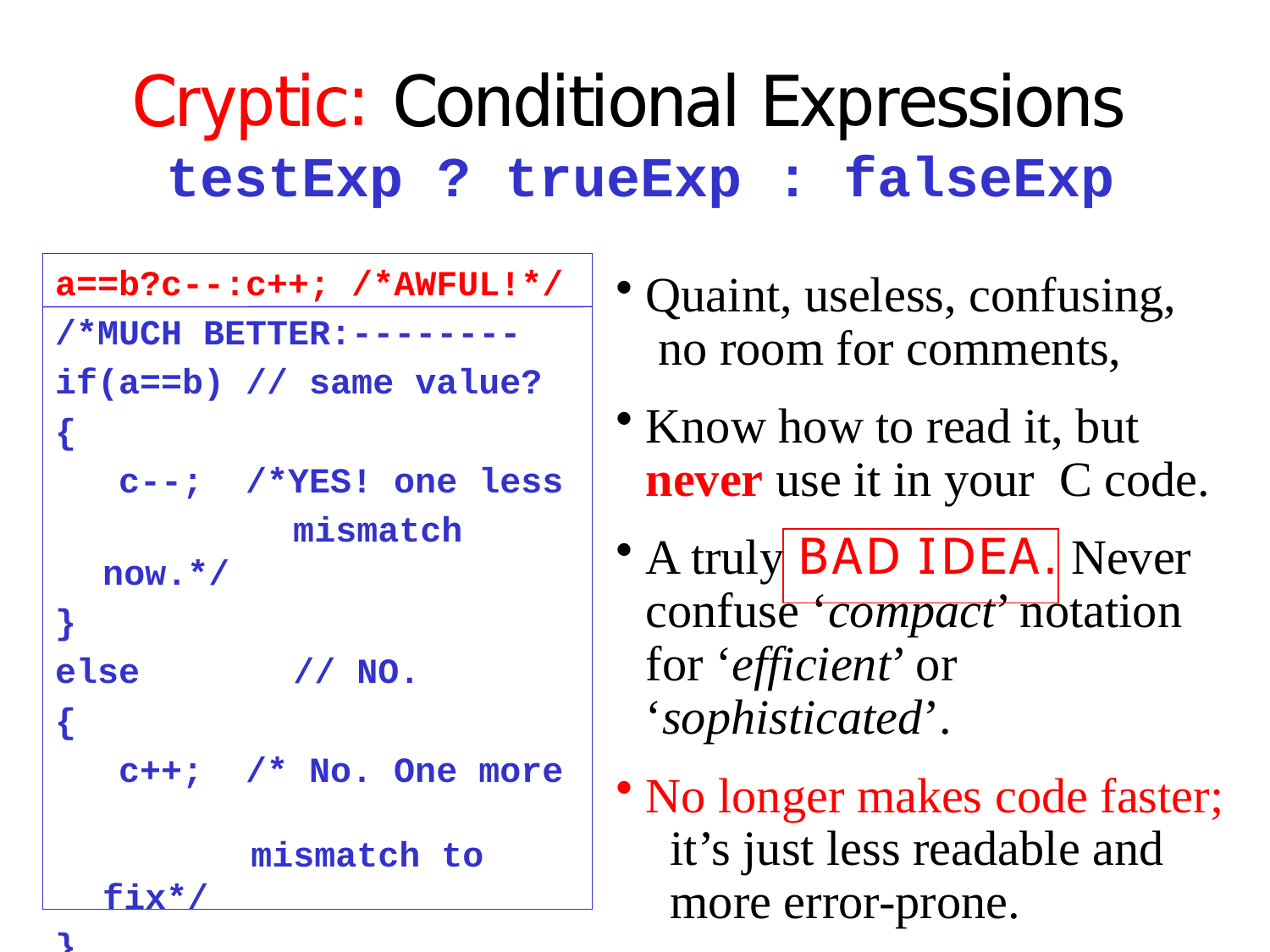

# Cryptic: Conditional Expressions  testExp ? trueExp : falseExp
a==b?c--:c++; /*AWFUL!*/
/*MUCH BETTER:--------
if(a==b) // same value?
{
   c--;  /*YES! one less
		   mismatch now.*/
}
else	   // NO.
{
   c++;  /* No. One more
	 mismatch to fix*/
}
Quaint, useless, confusing,
 no room for comments,
Know how to read it, but
never use it in your  C code.
A truly BAD IDEA. Never confuse ‘compact’ notation for ‘efficient’ or ‘sophisticated’.
No longer makes code faster;
  it’s just less readable and
  more error-prone.